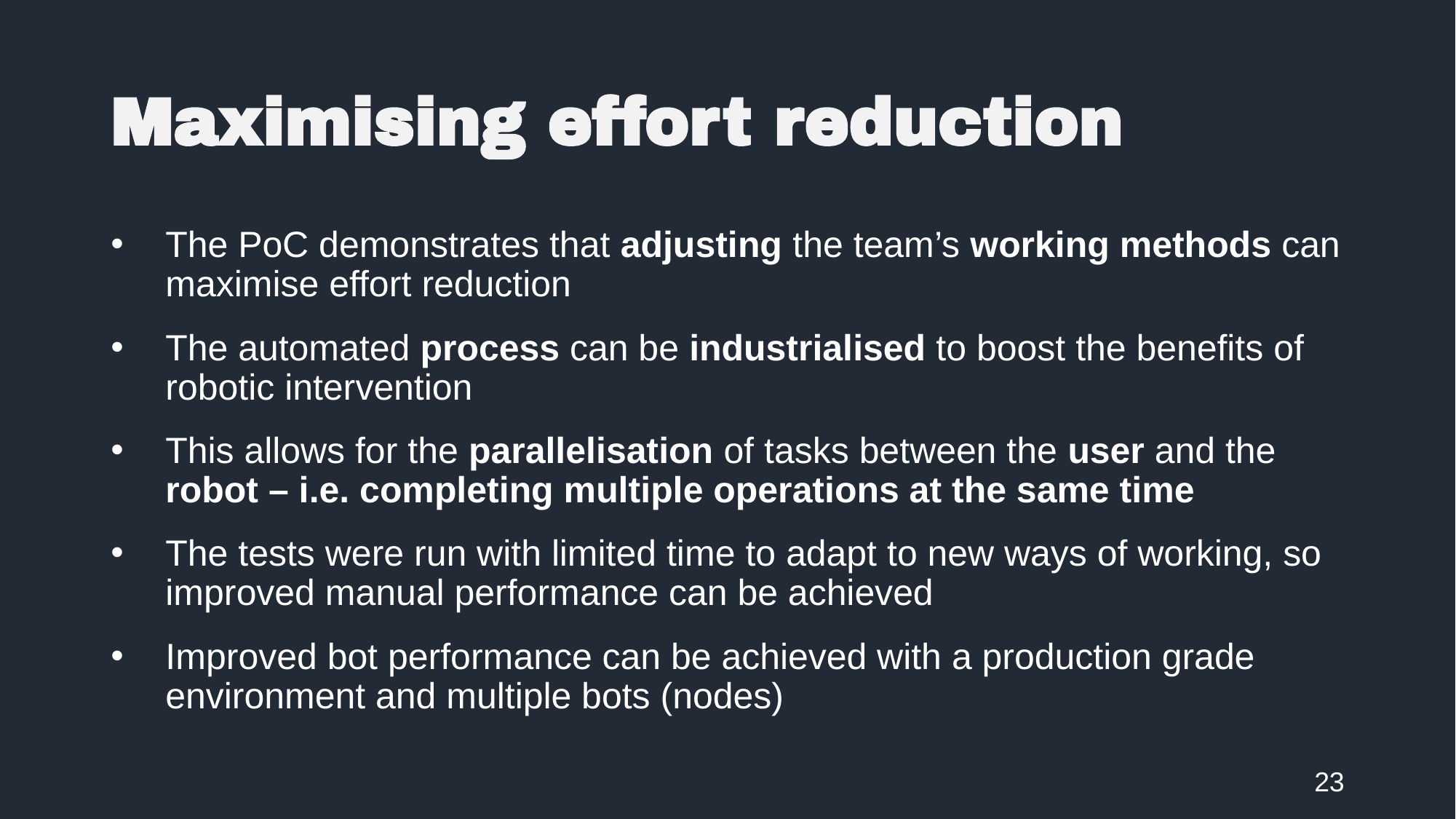

# Maximising effort reduction
The PoC demonstrates that adjusting the team’s working methods can maximise effort reduction
The automated process can be industrialised to boost the benefits of robotic intervention
This allows for the parallelisation of tasks between the user and the robot – i.e. completing multiple operations at the same time
The tests were run with limited time to adapt to new ways of working, so improved manual performance can be achieved
Improved bot performance can be achieved with a production grade environment and multiple bots (nodes)

23